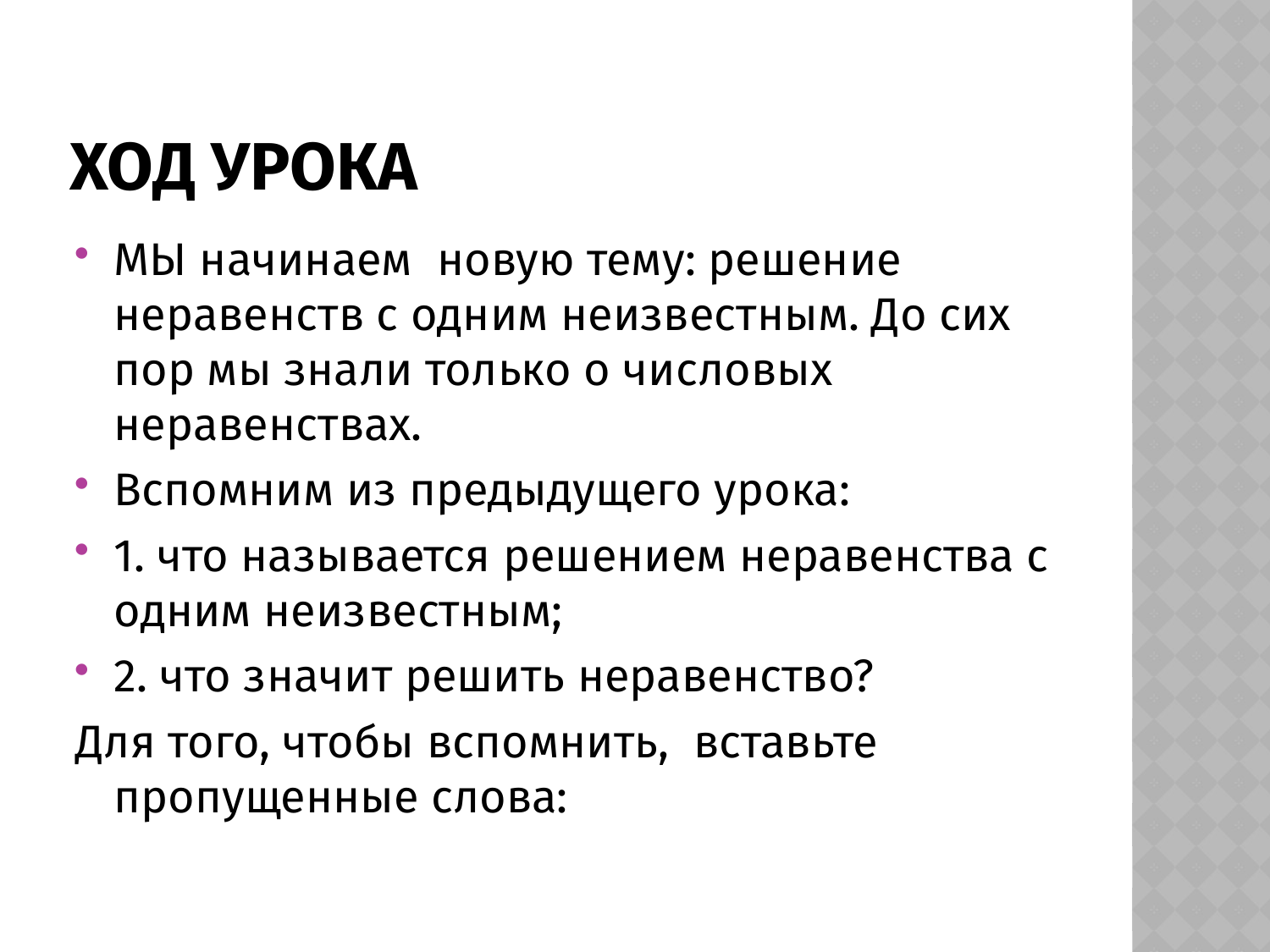

# ХОД УРОКА
МЫ начинаем  новую тему: решение неравенств с одним неизвестным. До сих пор мы знали только о числовых неравенствах.
Вспомним из предыдущего урока:
1. что называется решением неравенства с одним неизвестным;
2. что значит решить неравенство?
Для того, чтобы вспомнить,  вставьте пропущенные слова: